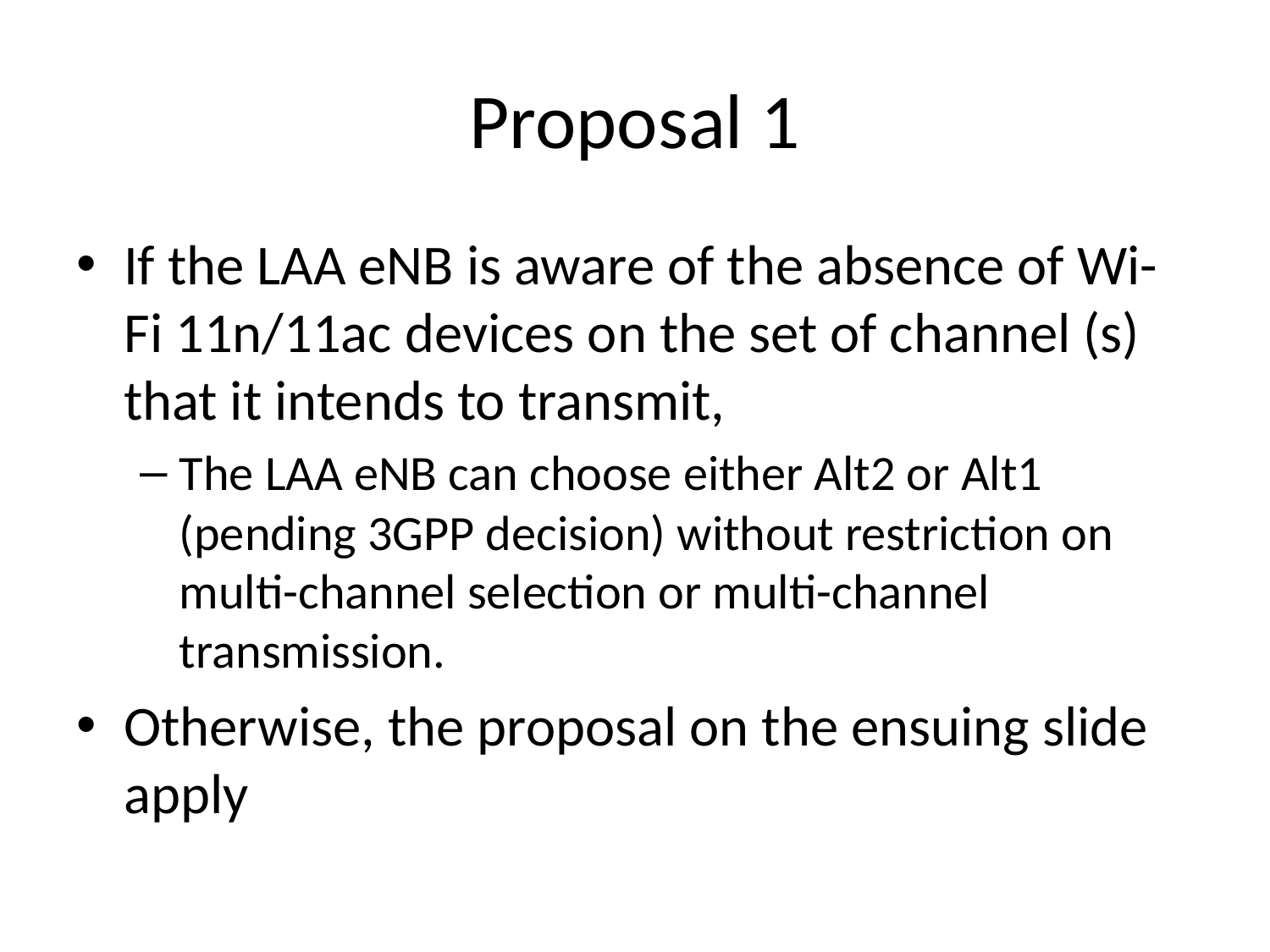

# Proposal 1
If the LAA eNB is aware of the absence of Wi-Fi 11n/11ac devices on the set of channel (s) that it intends to transmit,
The LAA eNB can choose either Alt2 or Alt1 (pending 3GPP decision) without restriction on multi-channel selection or multi-channel transmission.
Otherwise, the proposal on the ensuing slide apply